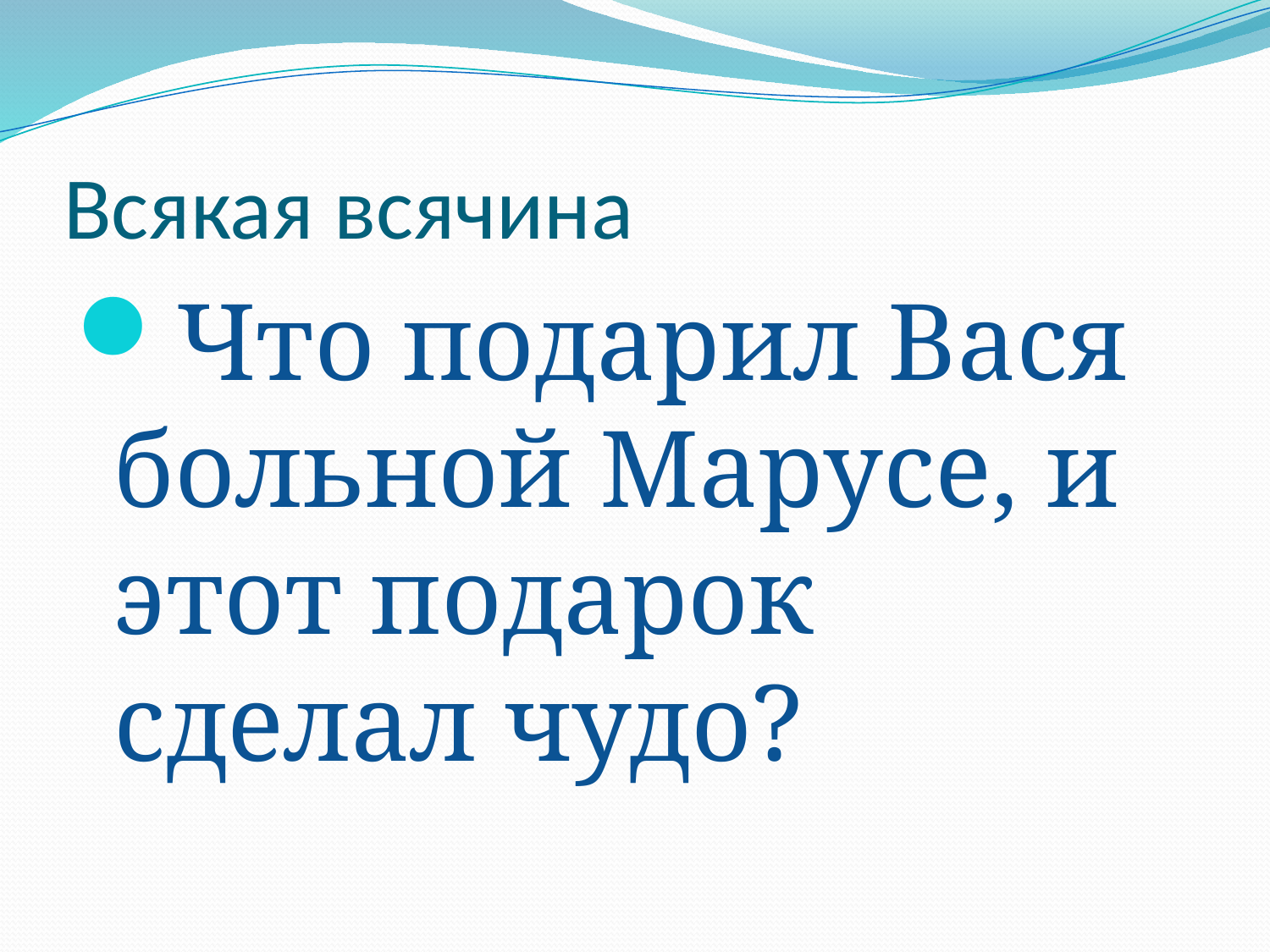

# Всякая всячина
Что подарил Вася больной Марусе, и этот подарок сделал чудо?